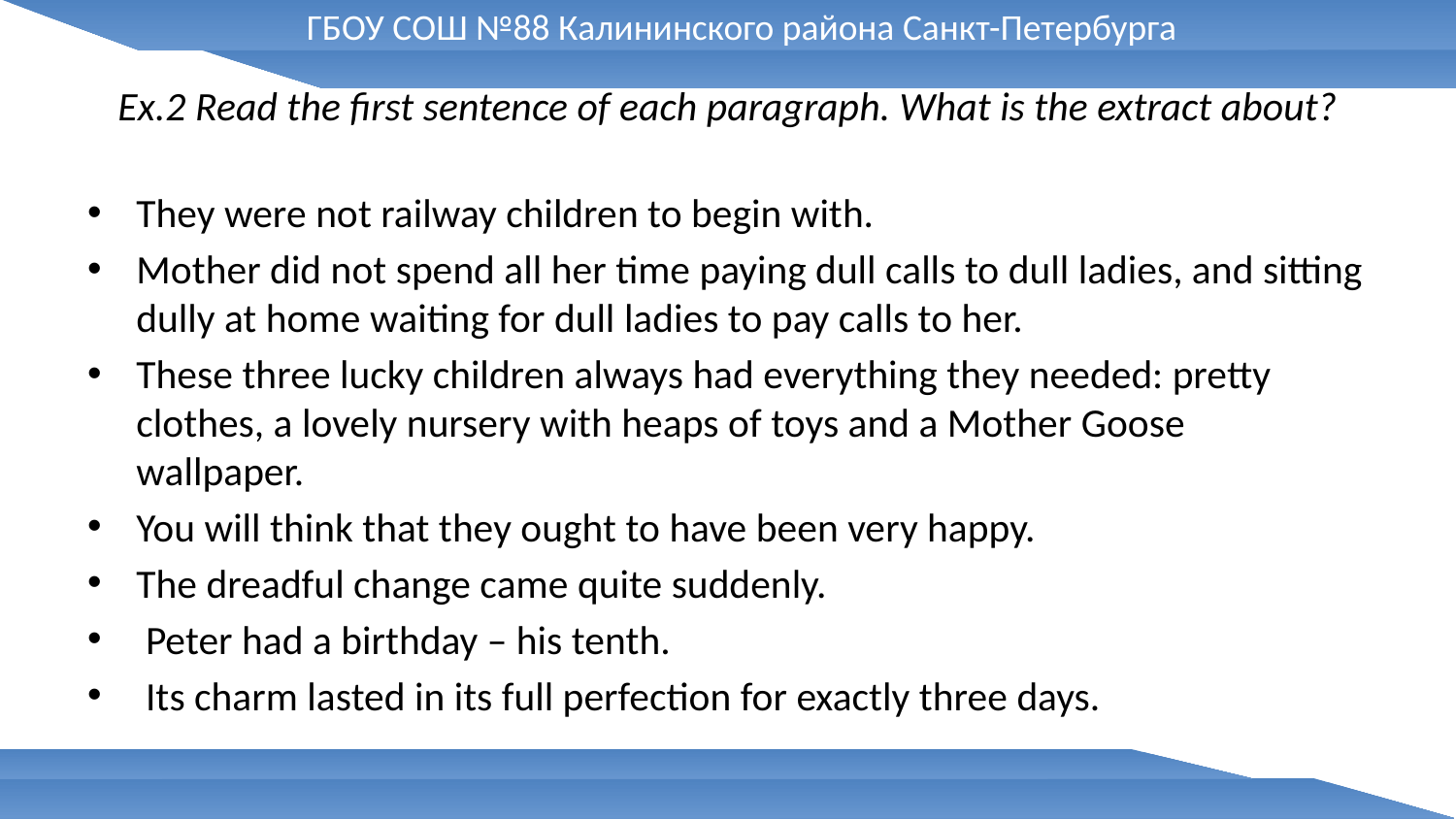

ГБОУ СОШ №88 Калининского района Санкт-Петербурга

# Ex.2 Read the first sentence of each paragraph. What is the extract about?
They were not railway children to begin with.
Mother did not spend all her time paying dull calls to dull ladies, and sitting dully at home waiting for dull ladies to pay calls to her.
These three lucky children always had everything they needed: pretty clothes, a lovely nursery with heaps of toys and a Mother Goose wallpaper.
You will think that they ought to have been very happy.
The dreadful change came quite suddenly.
 Peter had a birthday – his tenth.
 Its charm lasted in its full perfection for exactly three days.